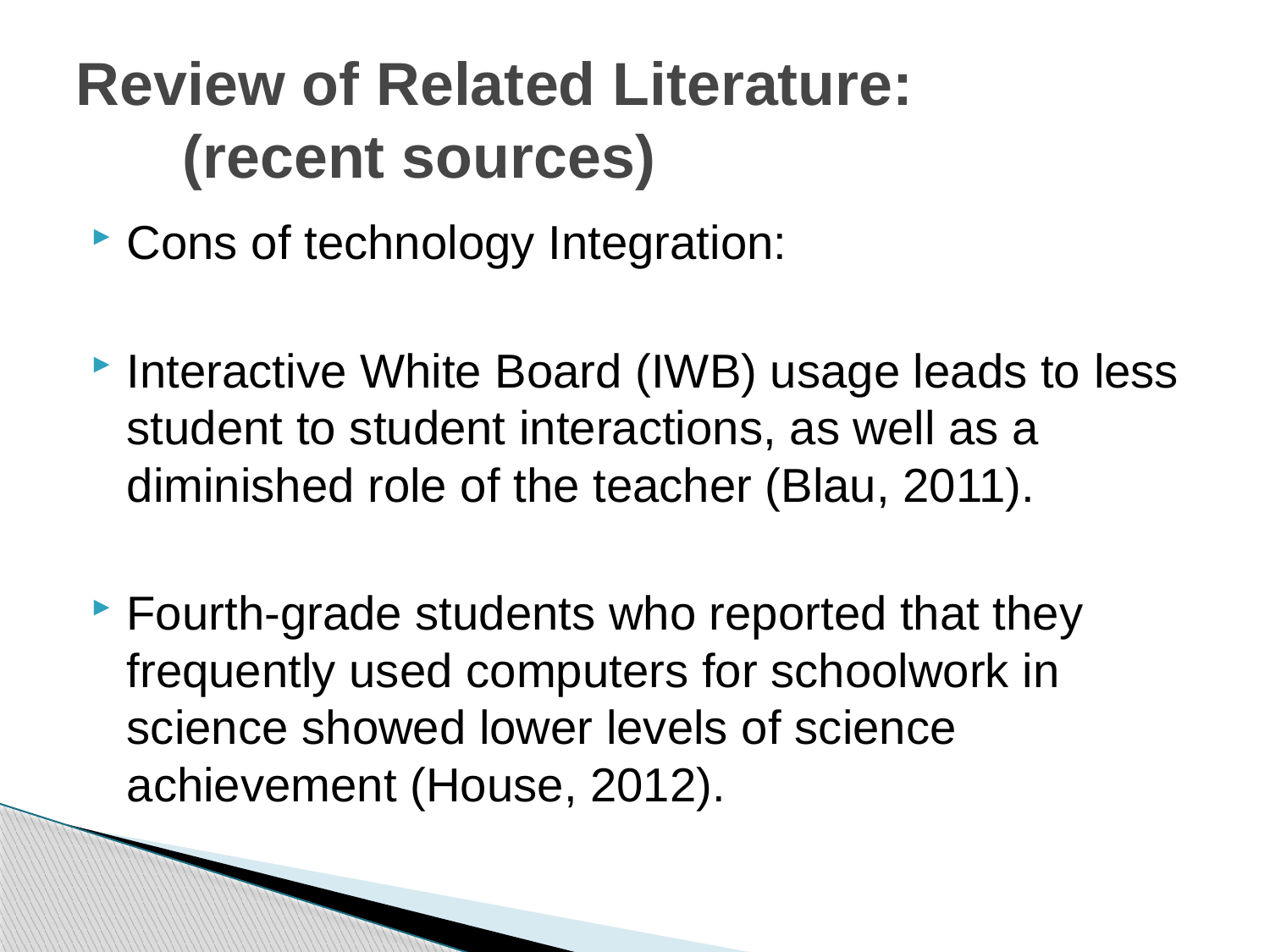

# Review of Related Literature: (recent sources)
Cons of technology Integration:

Interactive White Board (IWB) usage leads to less student to student interactions, as well as a diminished role of the teacher (Blau, 2011).

Fourth-grade students who reported that they frequently used computers for schoolwork in science showed lower levels of science achievement (House, 2012).